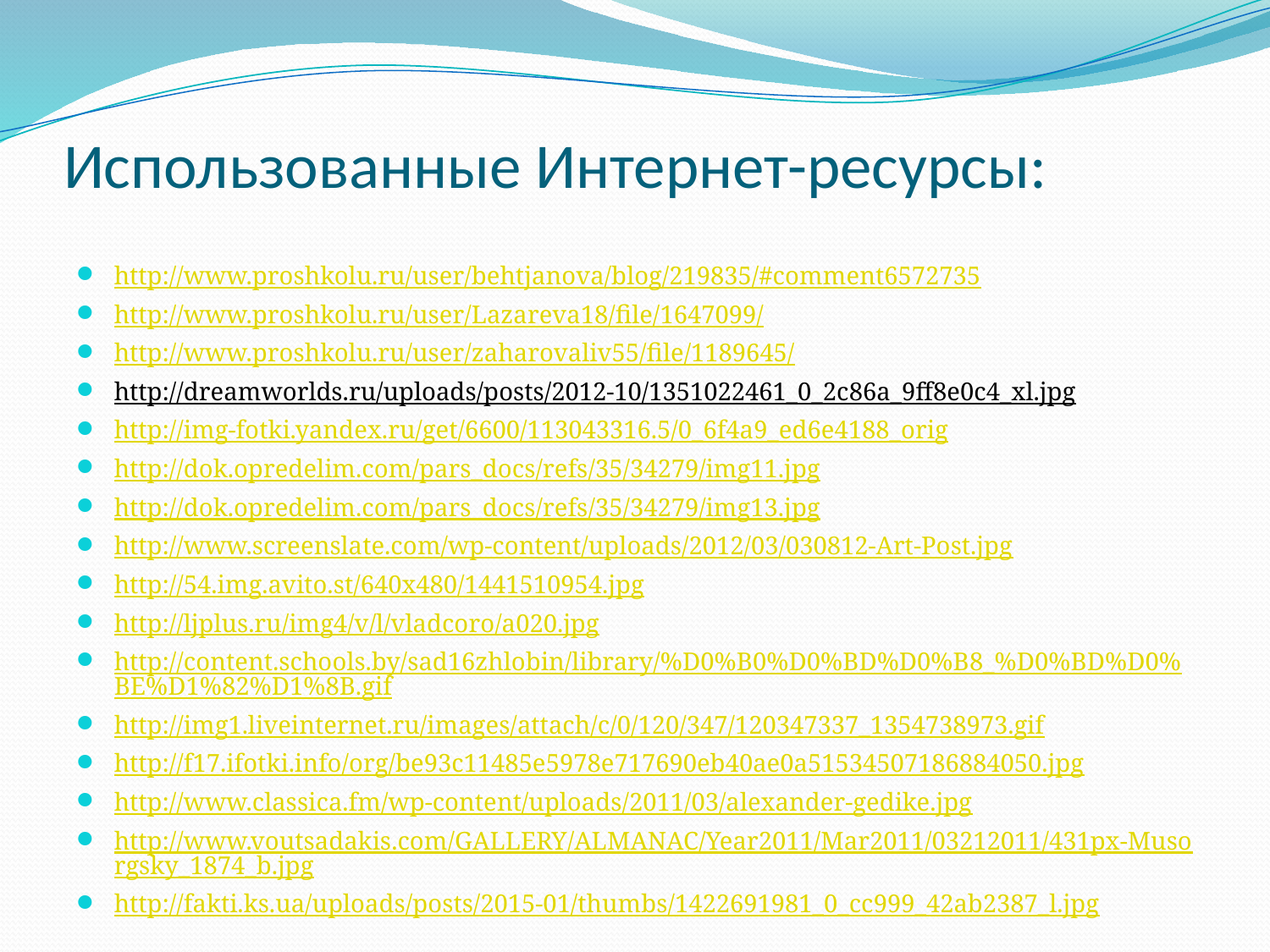

# Использованные Интернет-ресурсы:
http://www.proshkolu.ru/user/behtjanova/blog/219835/#comment6572735
http://www.proshkolu.ru/user/Lazareva18/file/1647099/
http://www.proshkolu.ru/user/zaharovaliv55/file/1189645/
http://dreamworlds.ru/uploads/posts/2012-10/1351022461_0_2c86a_9ff8e0c4_xl.jpg
http://img-fotki.yandex.ru/get/6600/113043316.5/0_6f4a9_ed6e4188_orig
http://dok.opredelim.com/pars_docs/refs/35/34279/img11.jpg
http://dok.opredelim.com/pars_docs/refs/35/34279/img13.jpg
http://www.screenslate.com/wp-content/uploads/2012/03/030812-Art-Post.jpg
http://54.img.avito.st/640x480/1441510954.jpg
http://ljplus.ru/img4/v/l/vladcoro/a020.jpg
http://content.schools.by/sad16zhlobin/library/%D0%B0%D0%BD%D0%B8_%D0%BD%D0%BE%D1%82%D1%8B.gif
http://img1.liveinternet.ru/images/attach/c/0/120/347/120347337_1354738973.gif
http://f17.ifotki.info/org/be93c11485e5978e717690eb40ae0a51534507186884050.jpg
http://www.classica.fm/wp-content/uploads/2011/03/alexander-gedike.jpg
http://www.voutsadakis.com/GALLERY/ALMANAC/Year2011/Mar2011/03212011/431px-Musorgsky_1874_b.jpg
http://fakti.ks.ua/uploads/posts/2015-01/thumbs/1422691981_0_cc999_42ab2387_l.jpg